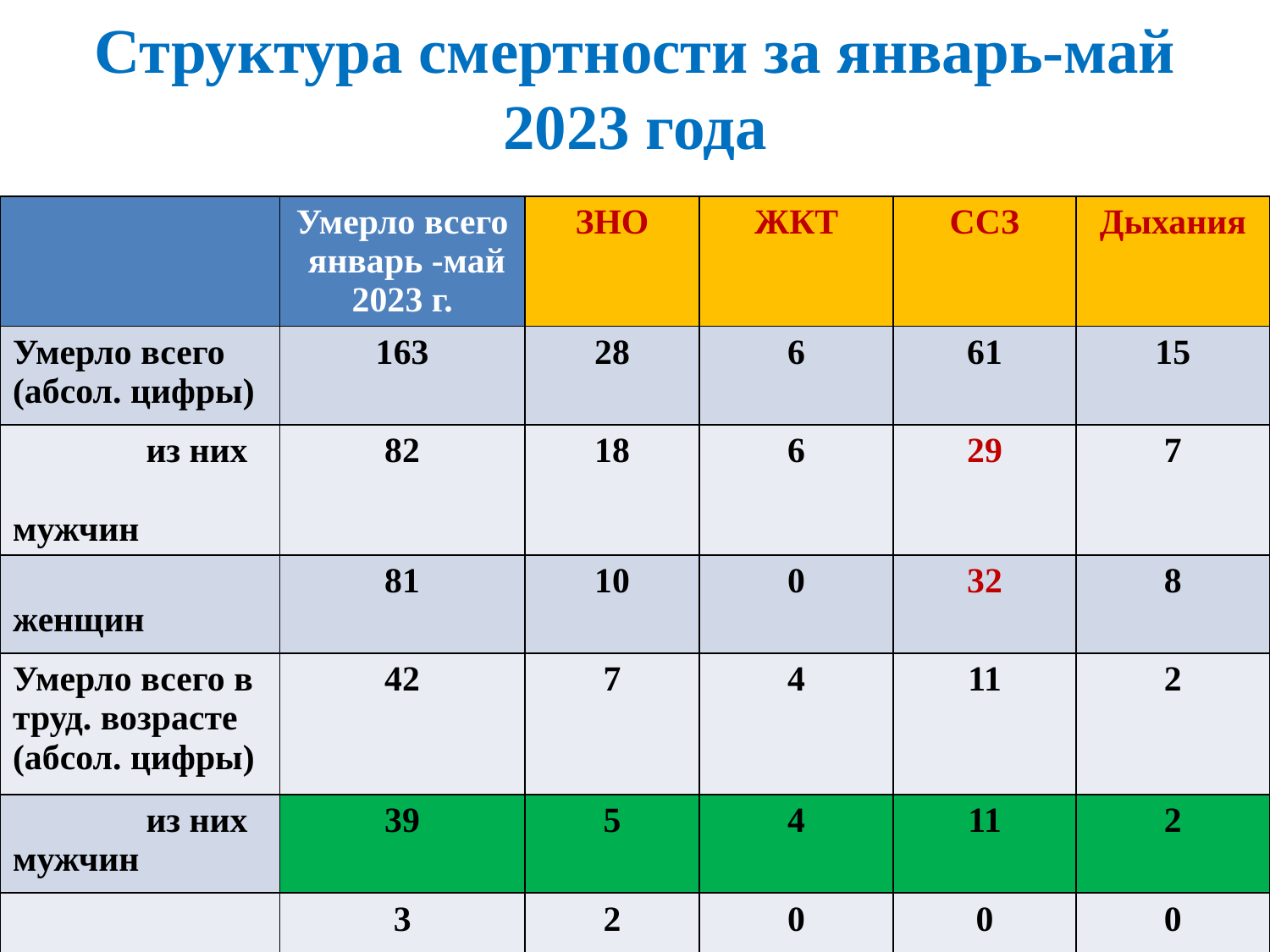

# Структура смертности за январь-май 2023 года
|  | Умерло всего январь -май 2023 г. | ЗНО | ЖКТ | ССЗ | Дыхания |
| --- | --- | --- | --- | --- | --- |
| Умерло всего (абсол. цифры) | 163 | 28 | 6 | 61 | 15 |
| из них мужчин | 82 | 18 | 6 | 29 | 7 |
| женщин | 81 | 10 | 0 | 32 | 8 |
| Умерло всего в труд. возрасте (абсол. цифры) | 42 | 7 | 4 | 11 | 2 |
| из них мужчин | 39 | 5 | 4 | 11 | 2 |
| женщин | 3 | 2 | 0 | 0 | 0 |